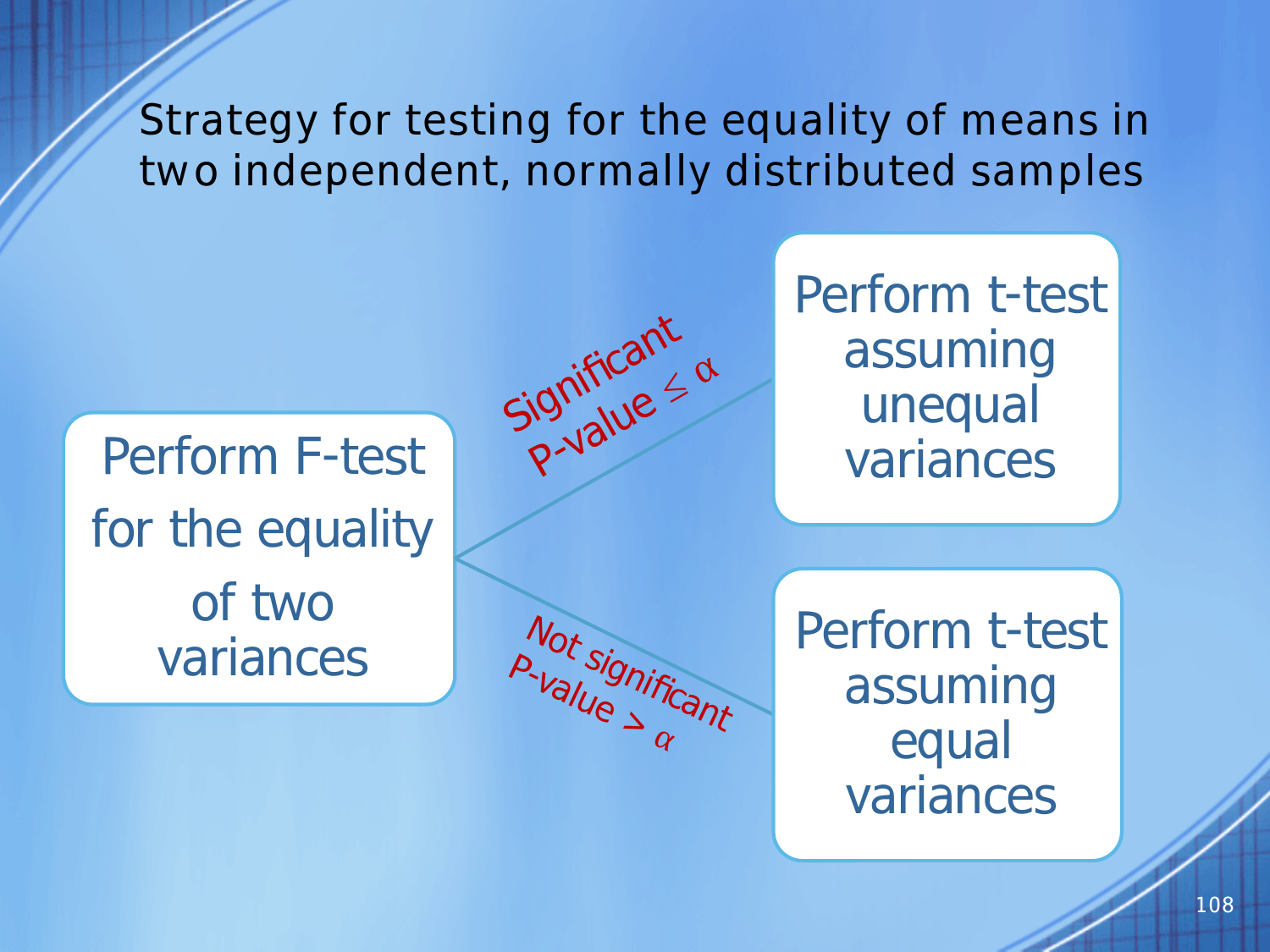

# Strategy for testing for the equality of means in two independent, normally distributed samples
Perform F-test
for the equality
of two variances

Perform t-test assuming unequal variances

Perform t-test assuming equal variances
Significant
P-value ≤ α
Not significant
P-value > α

108